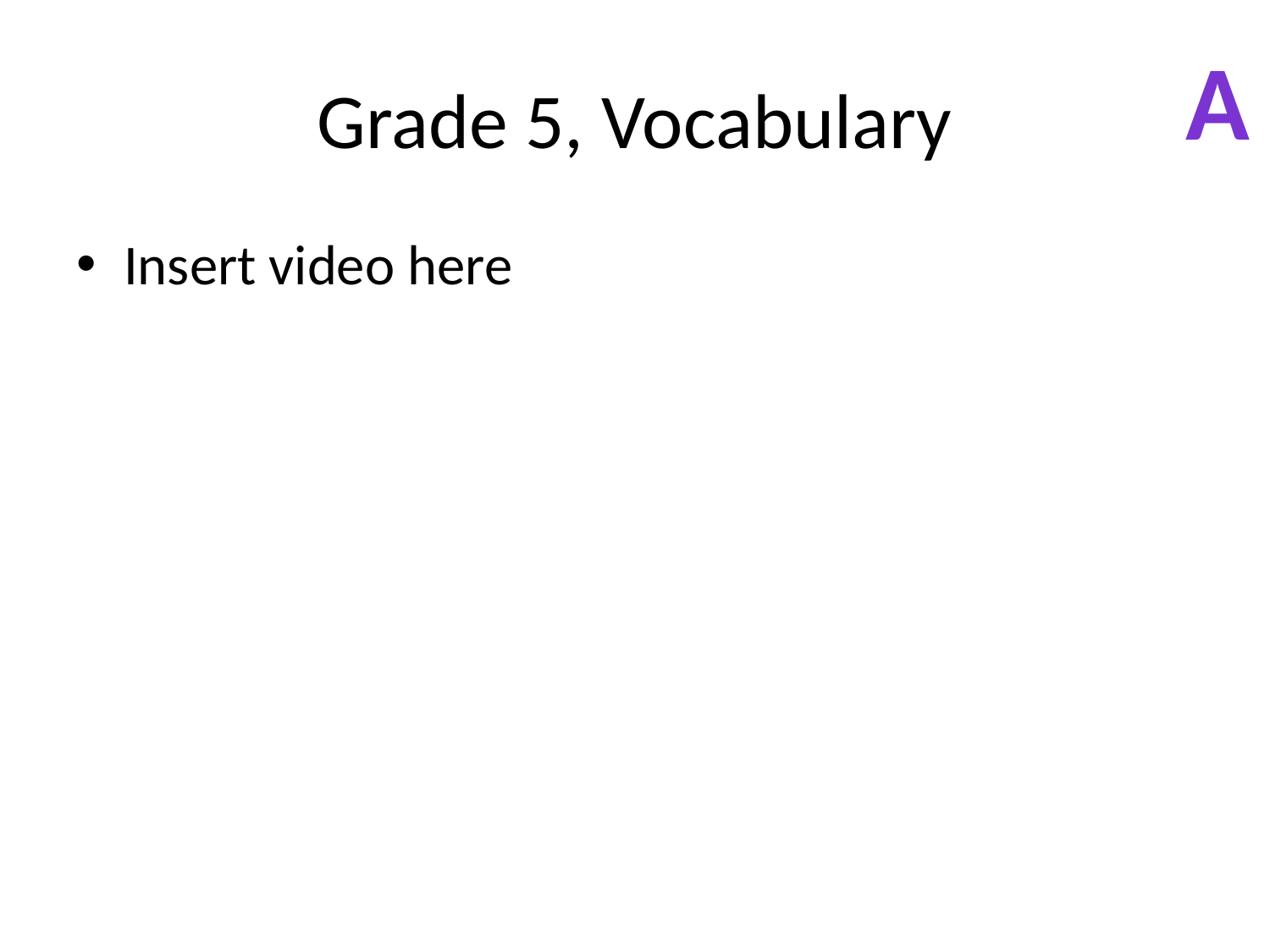

A
# Grade 5, Vocabulary
Insert video here